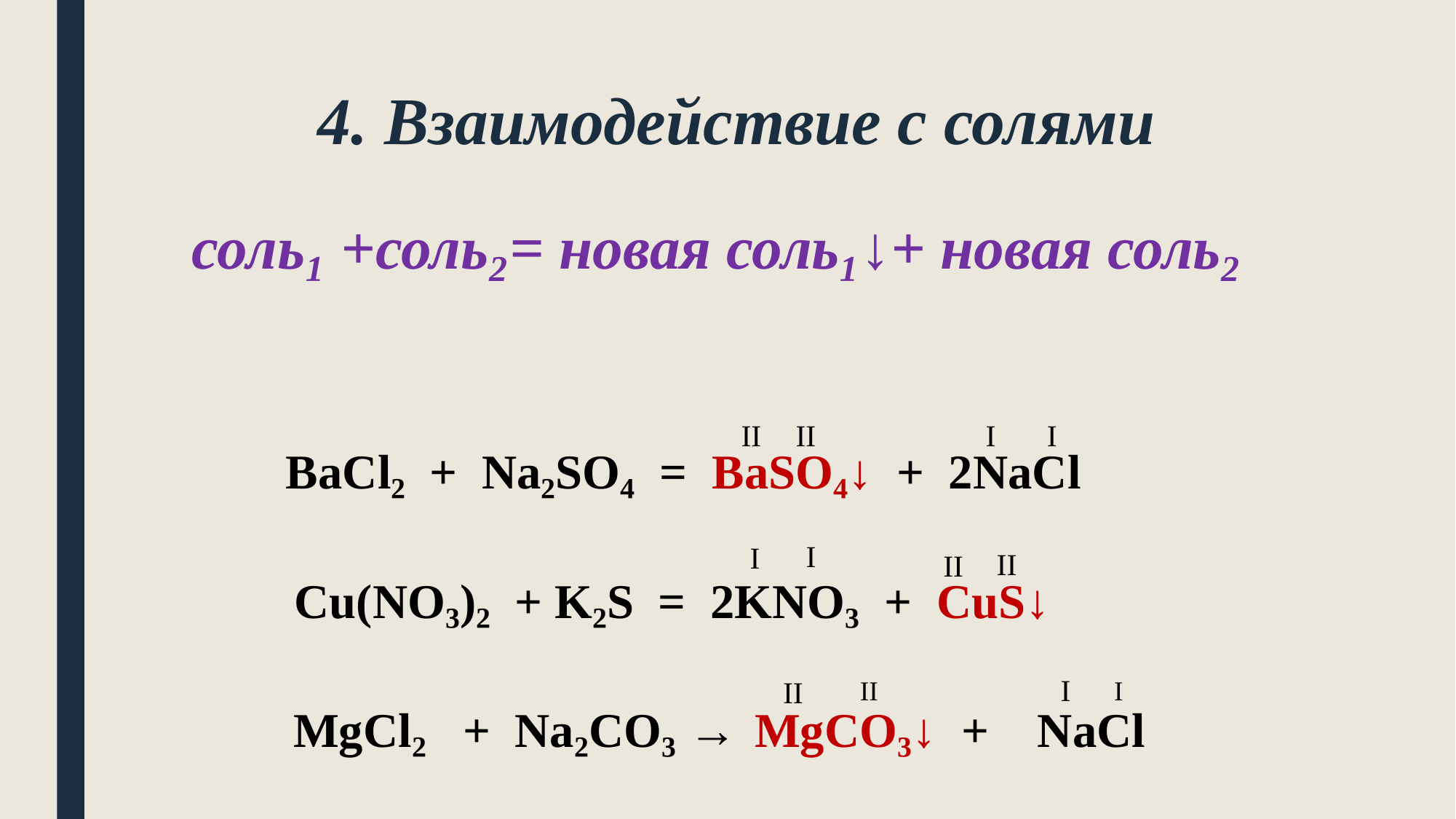

# 4. Взаимодействие с солями
соль₁ +соль₂= новая соль₁↓+ новая соль₂
II
II
I
I
BaCl₂  +  Na₂SO₄  =  BaSO₄↓  +  2NaCl
I
I
II
II
Cu(NO₃)₂  + K₂S  =  2KNO₃  +  CuS↓
I
II
II
I
MgCO₃↓  +    NaCl
MgCl₂   +  Na₂CO₃ →